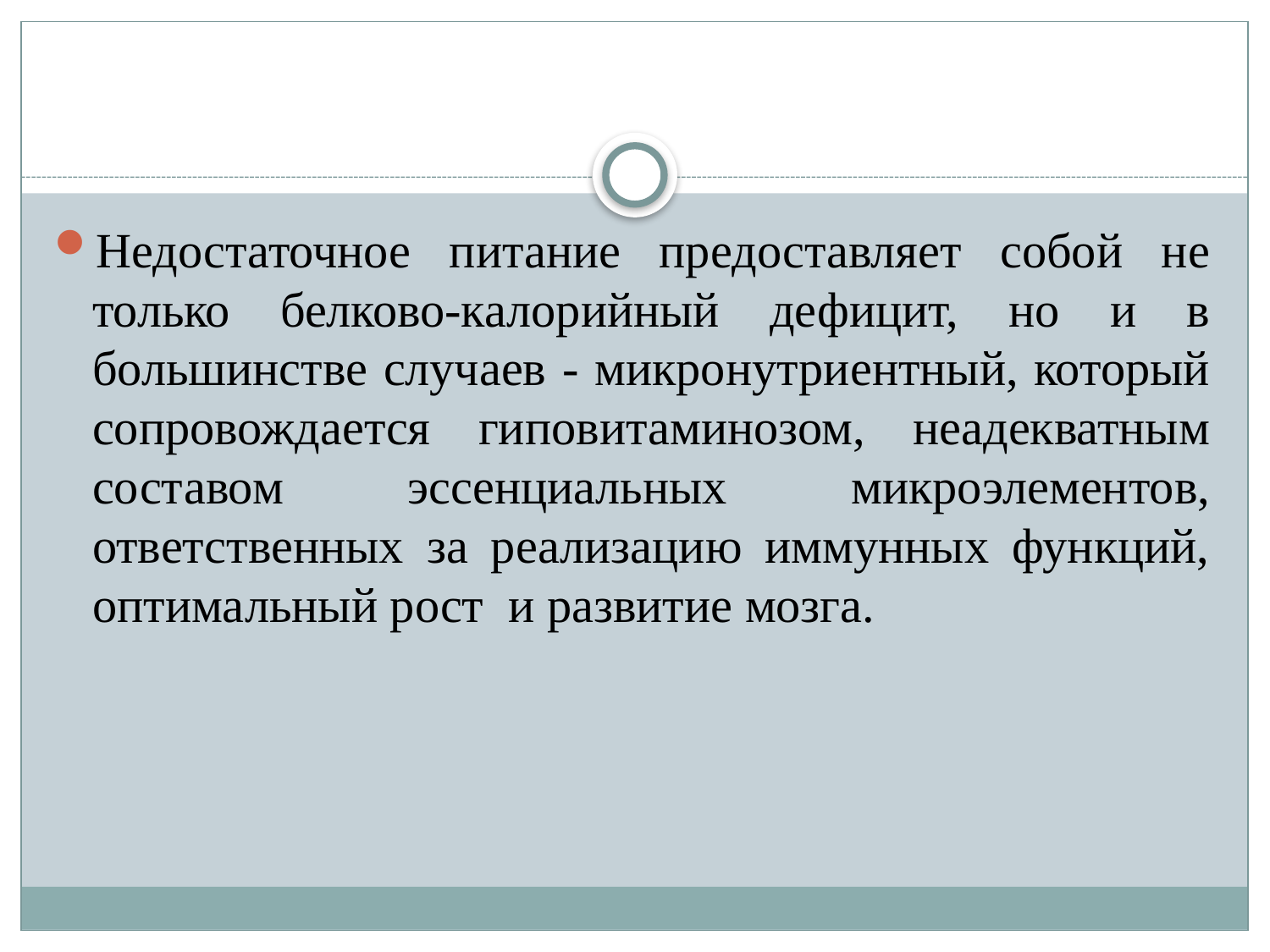

#
Недостаточное питание предоставляет собой не только белково-калорийный дефицит, но и в большинстве случаев - микронутриентный, который сопровождается гиповитаминозом, неадекватным составом эссенциальных микроэлементов, ответственных за реализацию иммунных функций, оптимальный рост  и развитие мозга.